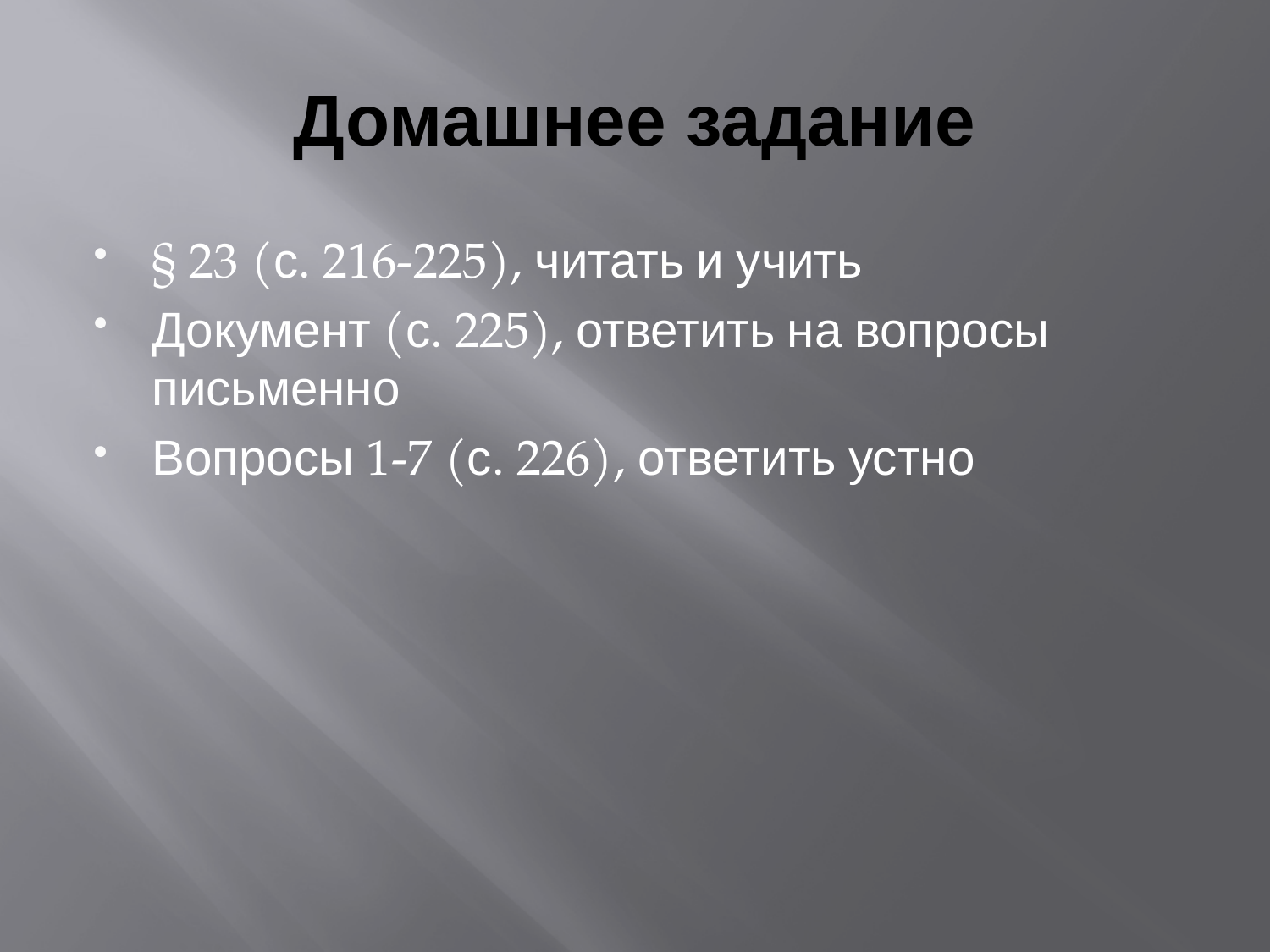

# Домашнее задание
§ 23 (с. 216-225), читать и учить
Документ (с. 225), ответить на вопросы письменно
Вопросы 1-7 (с. 226), ответить устно